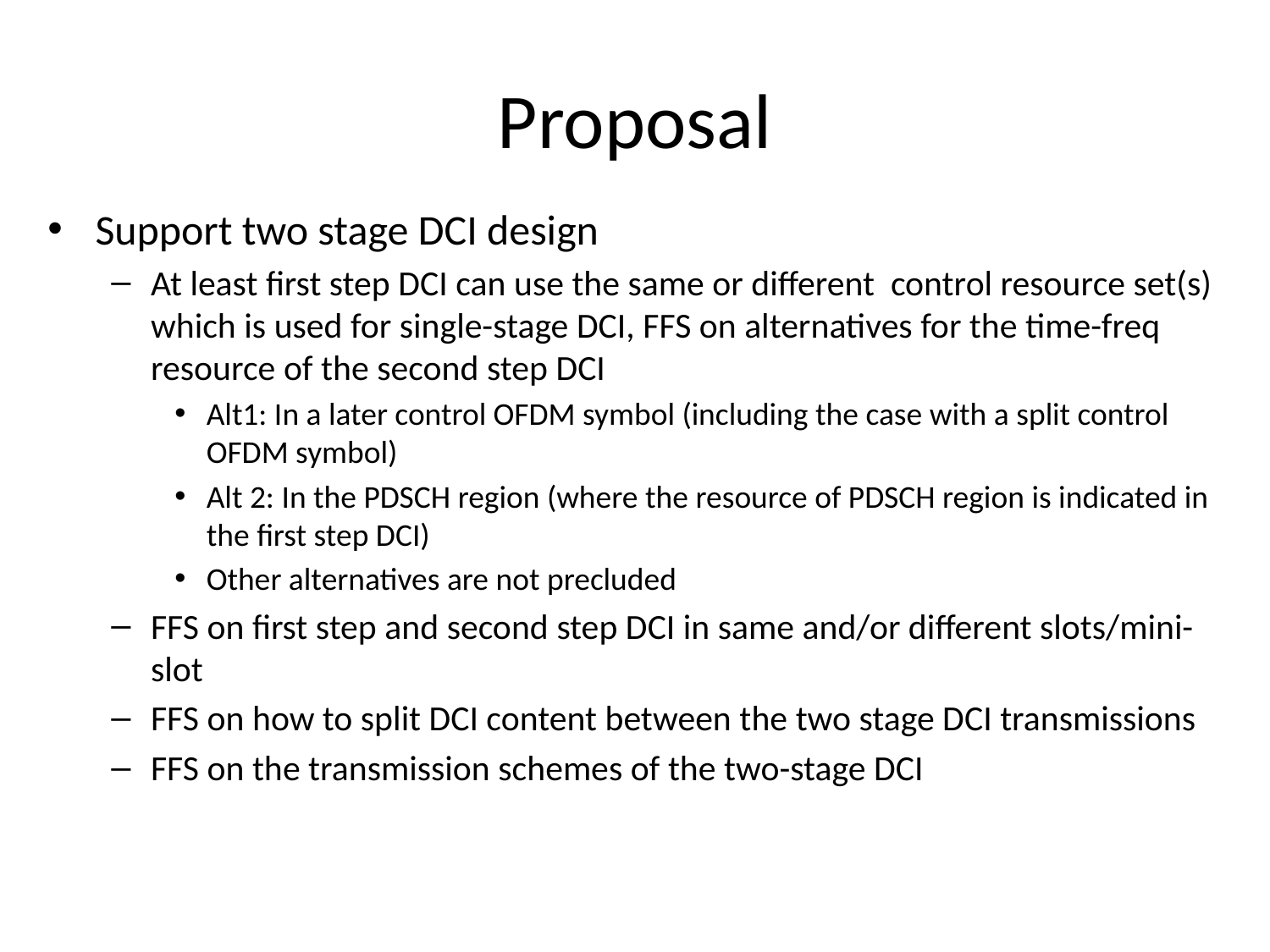

# Proposal
Support two stage DCI design
At least first step DCI can use the same or different  control resource set(s) which is used for single-stage DCI, FFS on alternatives for the time-freq resource of the second step DCI
Alt1: In a later control OFDM symbol (including the case with a split control OFDM symbol)
Alt 2: In the PDSCH region (where the resource of PDSCH region is indicated in the first step DCI)
Other alternatives are not precluded
FFS on first step and second step DCI in same and/or different slots/mini-slot
FFS on how to split DCI content between the two stage DCI transmissions
FFS on the transmission schemes of the two-stage DCI